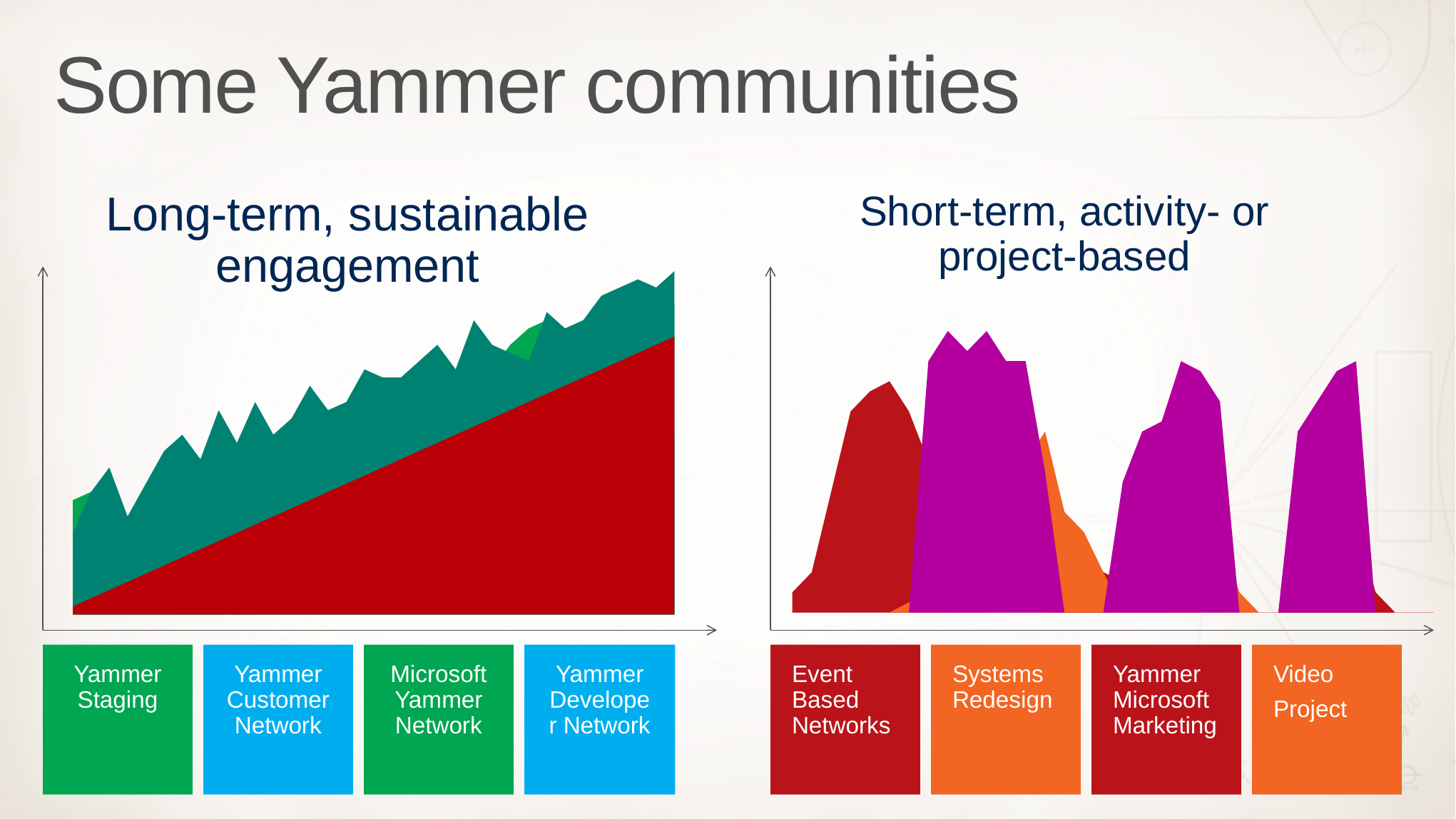

# Some Yammer communities
Long-term, sustainable engagement
Short-term, activity- or project-based

### Chart

| Category |  |  |  |  |
|---|---|---|---|---|

### Chart

| Category |  |  |  |  |
|---|---|---|---|---|
Yammer Staging
Yammer Customer Network
Microsoft Yammer Network
Yammer Developer Network
Event Based Networks
Systems Redesign
Yammer Microsoft Marketing
Video
Project